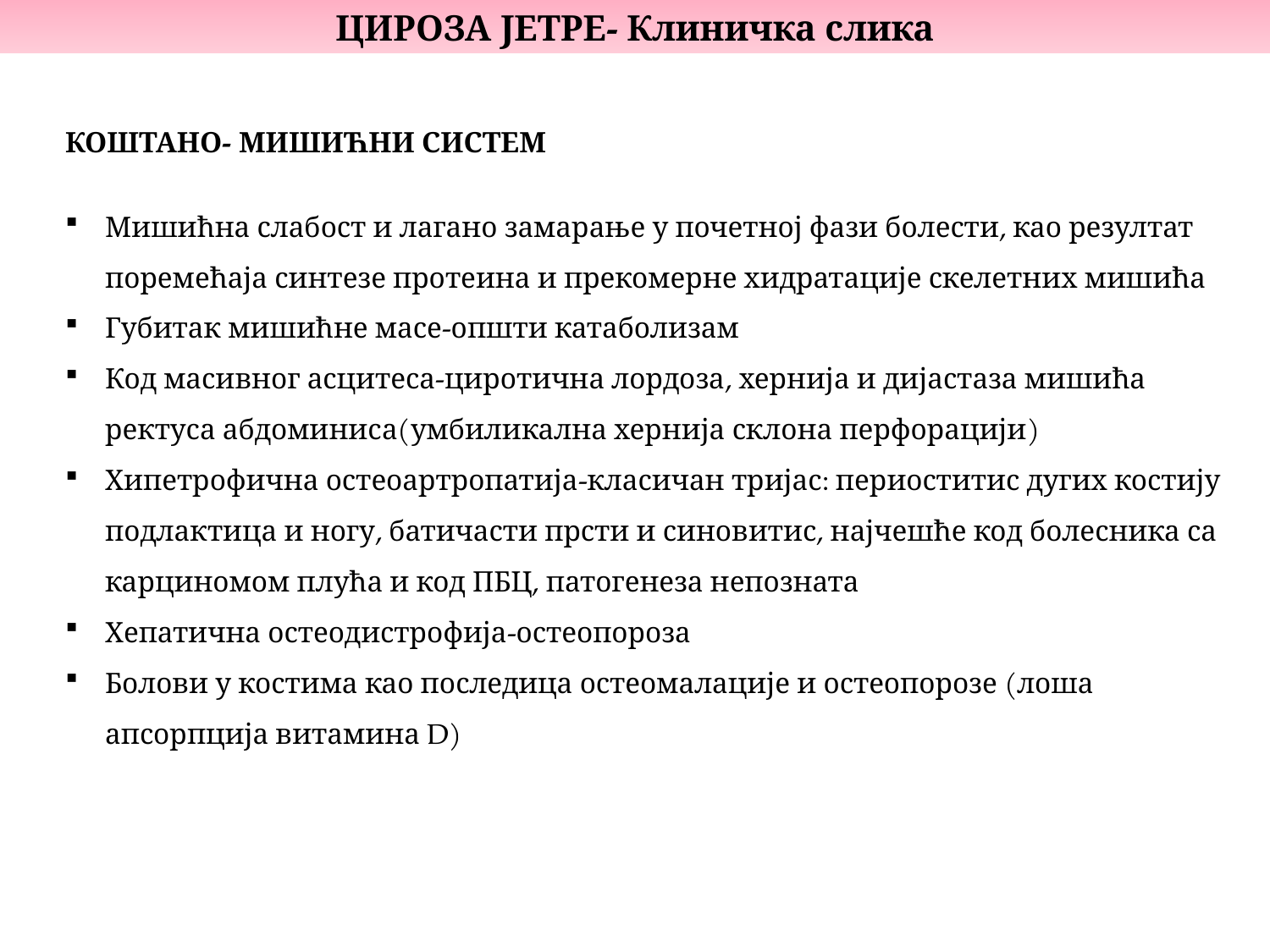

ЦИРОЗА ЈЕТРЕ- Клиничка слика
КОШТАНО- МИШИЋНИ СИСТЕМ

Мишићна слабост и лагано замарање у почетној фази болести, као резултат поремећаја синтезе протеина и прекомерне хидратације скелетних мишића
Губитак мишићне масе-општи катаболизам
Код масивног асцитеса-циротична лордоза, хернија и дијастаза мишића ректуса абдоминиса(умбиликална хернија склона перфорацији)
Хипетрофична остеоартропатија-класичан тријас: периоститис дугих костију подлактица и ногу, батичасти прсти и синовитис, најчешће код болесника са карциномом плућа и код ПБЦ, патогенеза непозната
Хепатична остеодистрофија-остеопороза
Болови у костима као последица остеомалације и остеопорозе (лоша апсорпција витамина D)